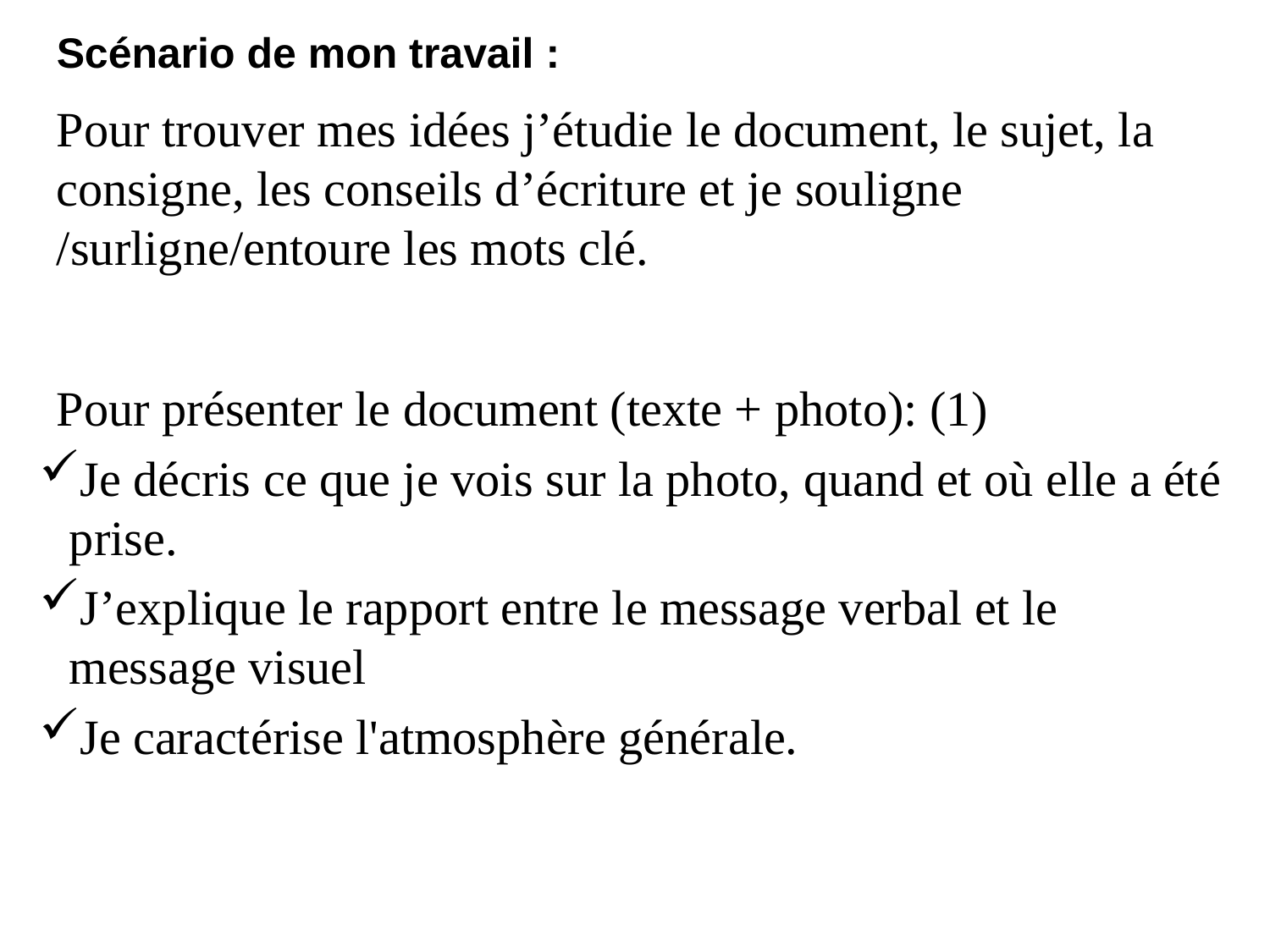

Scénario de mon travail :
Pour trouver mes idées j’étudie le document, le sujet, la consigne, les conseils d’écriture et je souligne /surligne/entoure les mots clé.

Pour présenter le document (texte + photo): (1)
Je décris ce que je vois sur la photo, quand et où elle a été prise.
J’explique le rapport entre le message verbal et le message visuel
Je caractérise l'atmosphère générale.